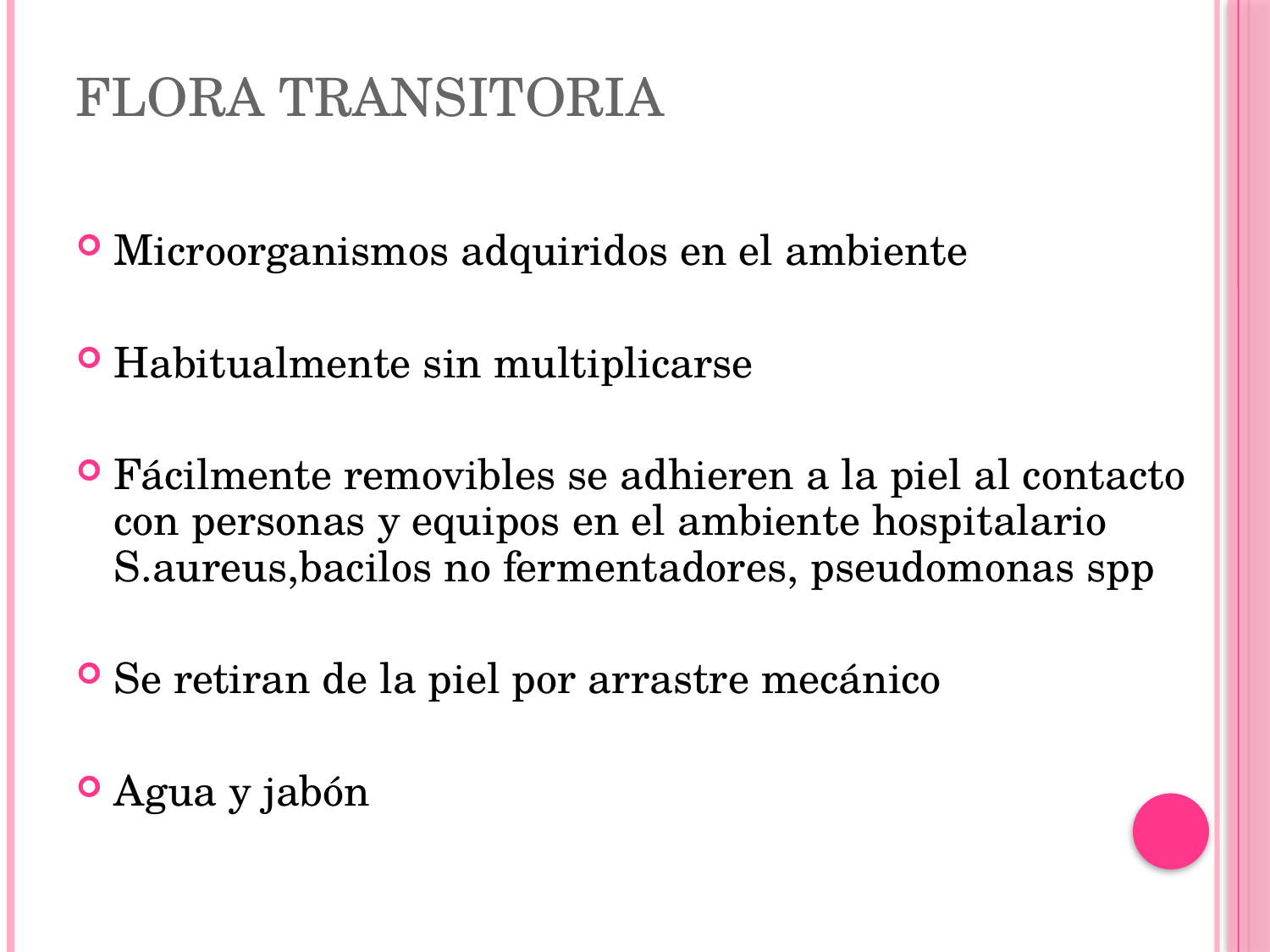

# FLORA TRANSITORIA
Microorganismos adquiridos en el ambiente

Habitualmente sin multiplicarse

Fácilmente removibles se adhieren a la piel al contacto con personas y equipos en el ambiente hospitalario S.aureus,bacilos no fermentadores, pseudomonas spp

Se retiran de la piel por arrastre mecánico

Agua y jabón